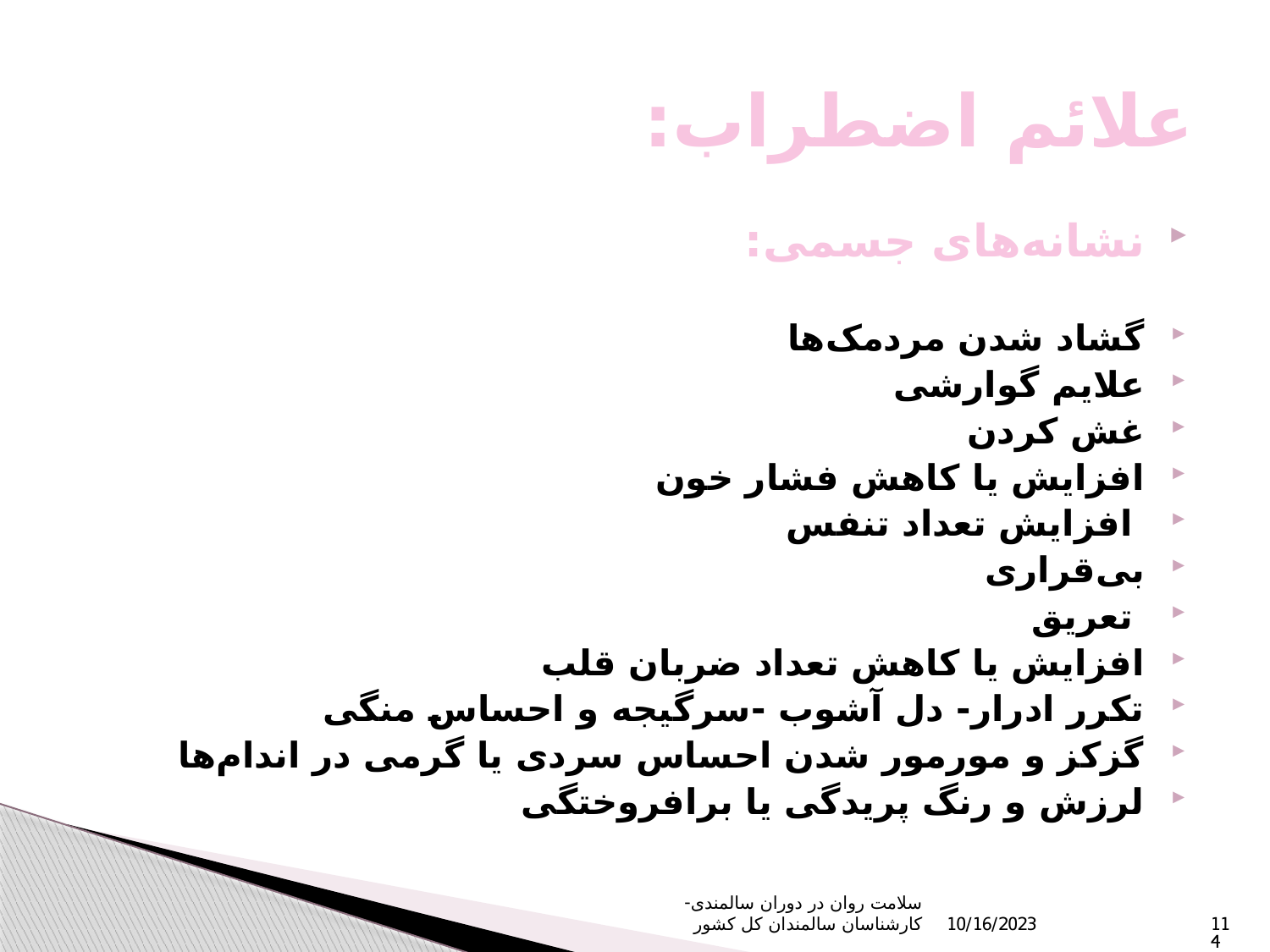

# علائم اضطراب:
نشانه‌های جسمی:

گشاد شدن مردمک‌ها
علایم گوارشی
غش کردن
افزایش یا کاهش فشار خون
 افزایش تعداد تنفس
بی‌قراری
 تعریق
افزایش یا کاهش تعداد ضربان قلب
تکرر ادرار- دل آشوب -سرگیجه و احساس منگی
گزکز و مورمور شدن احساس سردی یا گرمی در اندام‌ها
لرزش و رنگ پریدگی یا برافروختگی

سلامت روان در دوران سالمندی- کارشناسان سالمندان کل کشور
10/16/2023
114